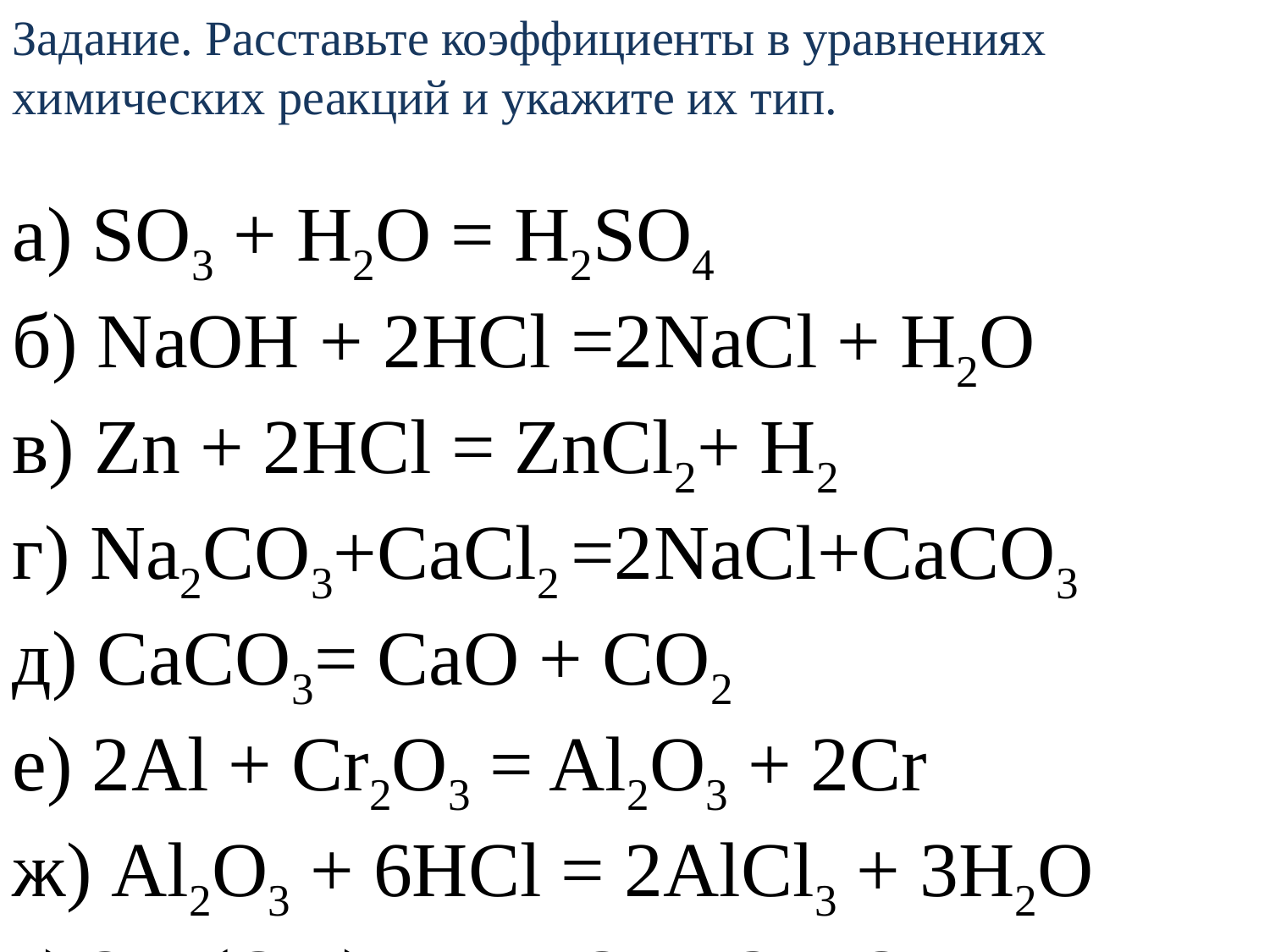

Задание. Расставьте коэффициенты в уравнениях химических реакций и укажите их тип.

а) SO3 + H2O = H2SO4
б) NaOH + 2НСl =2NaCl + Н2О
в) Zn + 2НСl = ZnCl2+ Н2
г) Na2CO3+CaCl2 =2NaCl+CaCO3
д) СаСО3= СаО + СО2
е) 2Al + Cr2O3 = Al2O3 + 2Cr
ж) Al2O3 + 6HCl = 2AlCl3 + 3Н2О
з) 2Fe(OH)3 = Fe2O3 + 3H2O